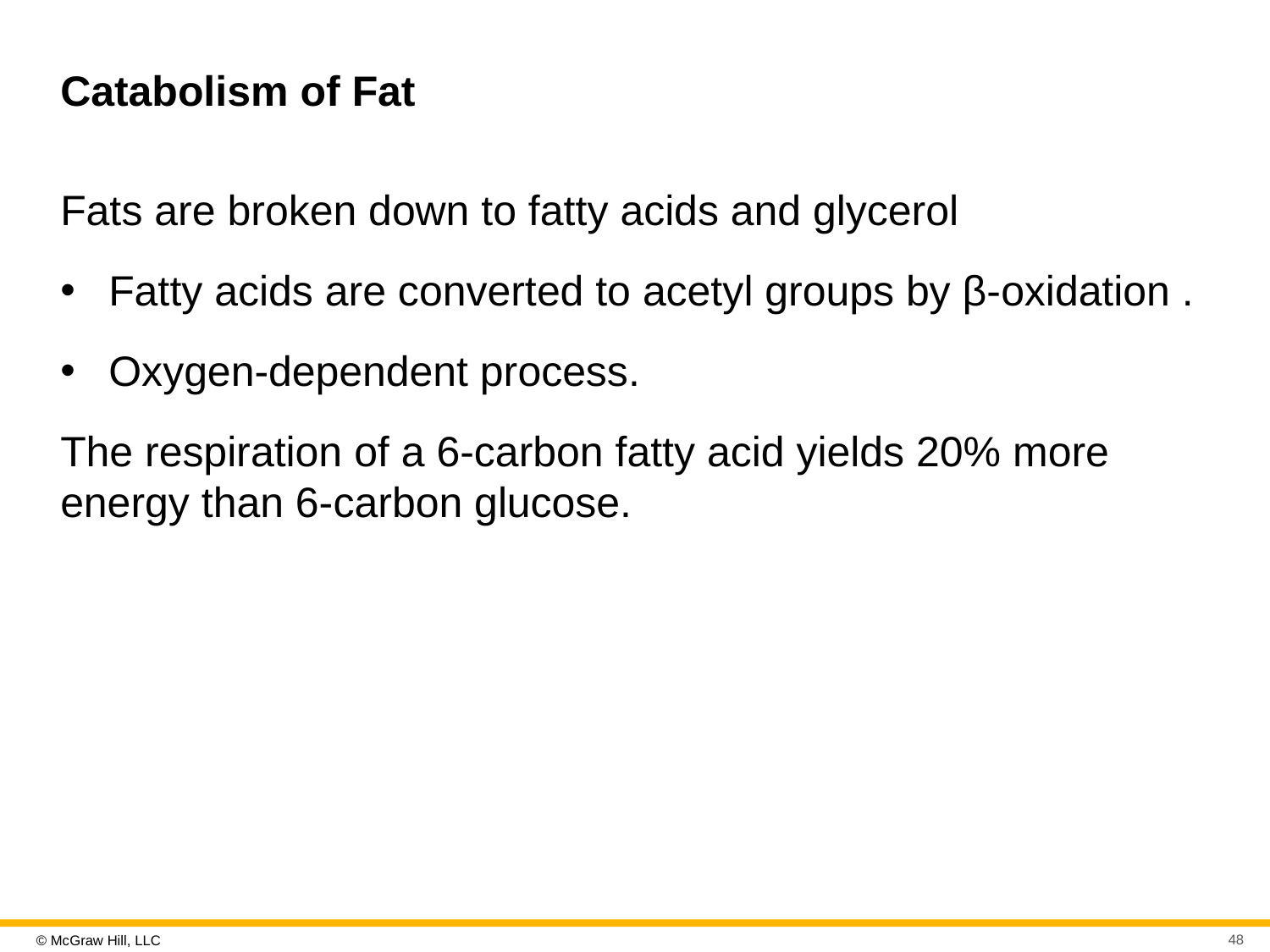

# Catabolism of Fat
Fats are broken down to fatty acids and glycerol
Fatty acids are converted to acetyl groups by β-oxidation .
Oxygen-dependent process.
The respiration of a 6-carbon fatty acid yields 20% more energy than 6-carbon glucose.
48